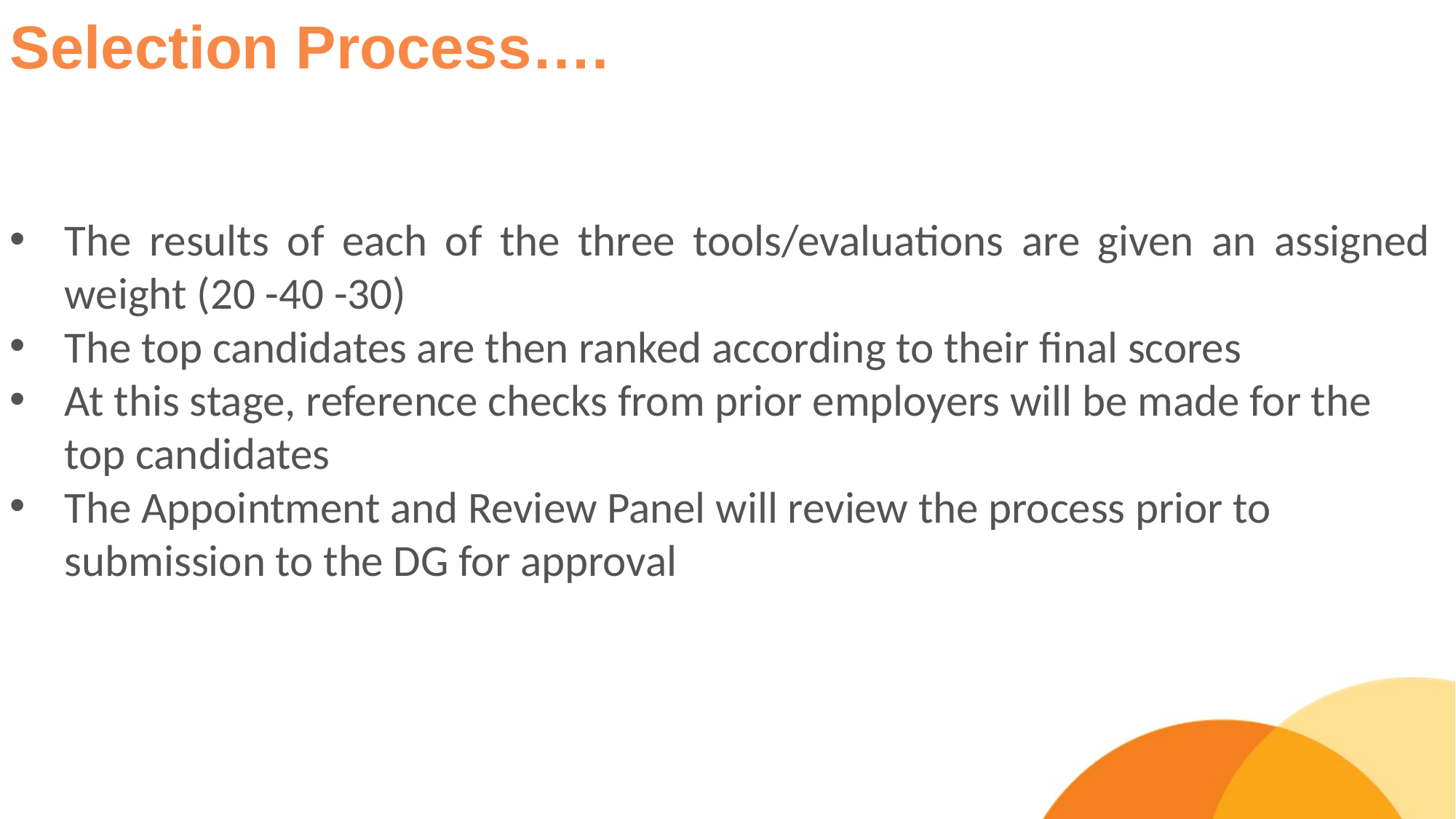

# Selection Process….
The results of each of the three tools/evaluations are given an assigned weight (20 -40 -30)
The top candidates are then ranked according to their final scores
At this stage, reference checks from prior employers will be made for the top candidates
The Appointment and Review Panel will review the process prior to submission to the DG for approval